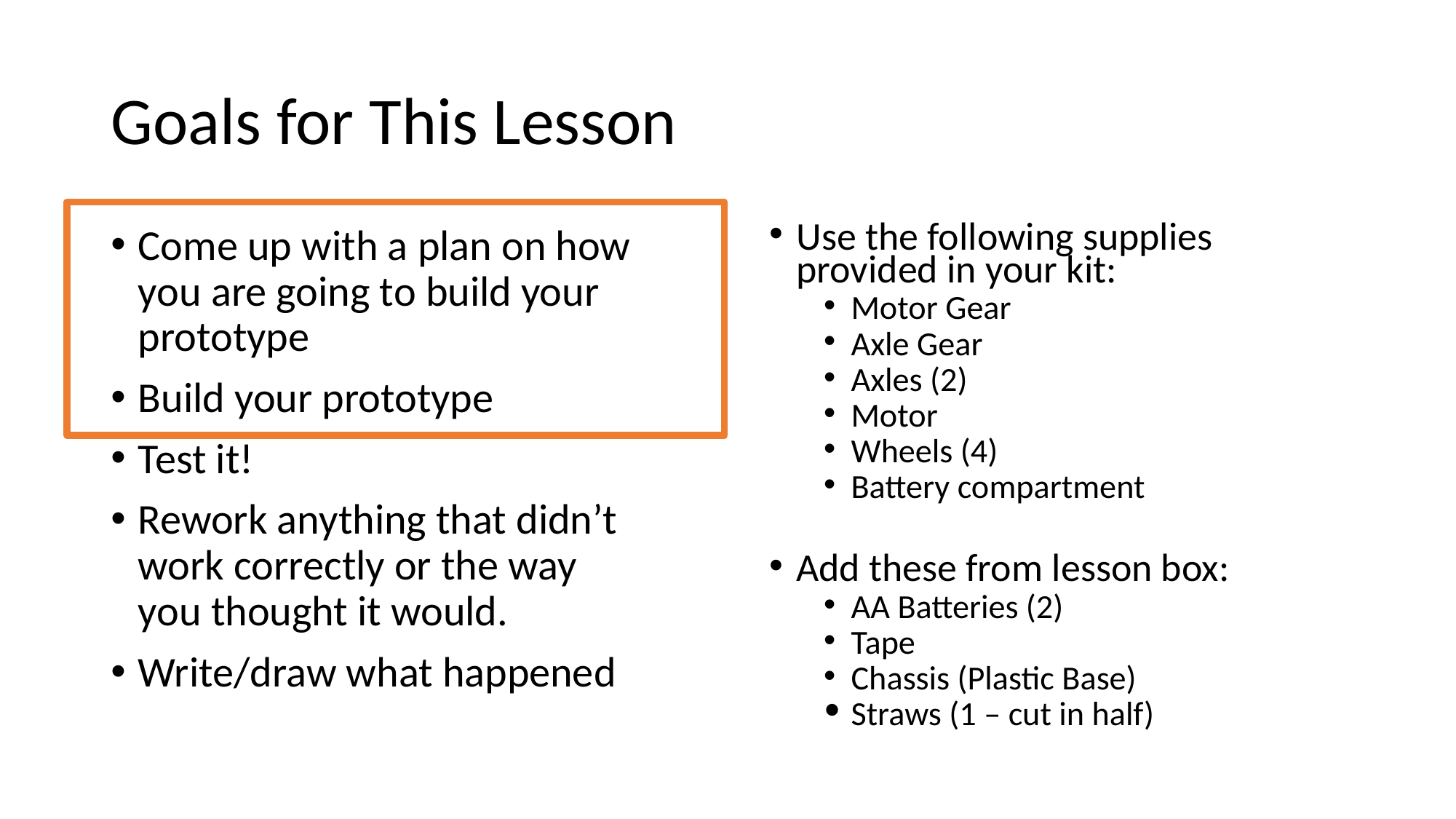

# Goals for This Lesson

Come up with a plan on how you are going to build your prototype
Build your prototype
Test it!
Rework anything that didn’t work correctly or the way you thought it would.
Write/draw what happened
Use the following supplies provided in your kit:
Motor Gear
Axle Gear
Axles (2)
Motor
Wheels (4)
Battery compartment

Add these from lesson box:
AA Batteries (2)
Tape
Chassis (Plastic Base)
Straws (1 – cut in half)